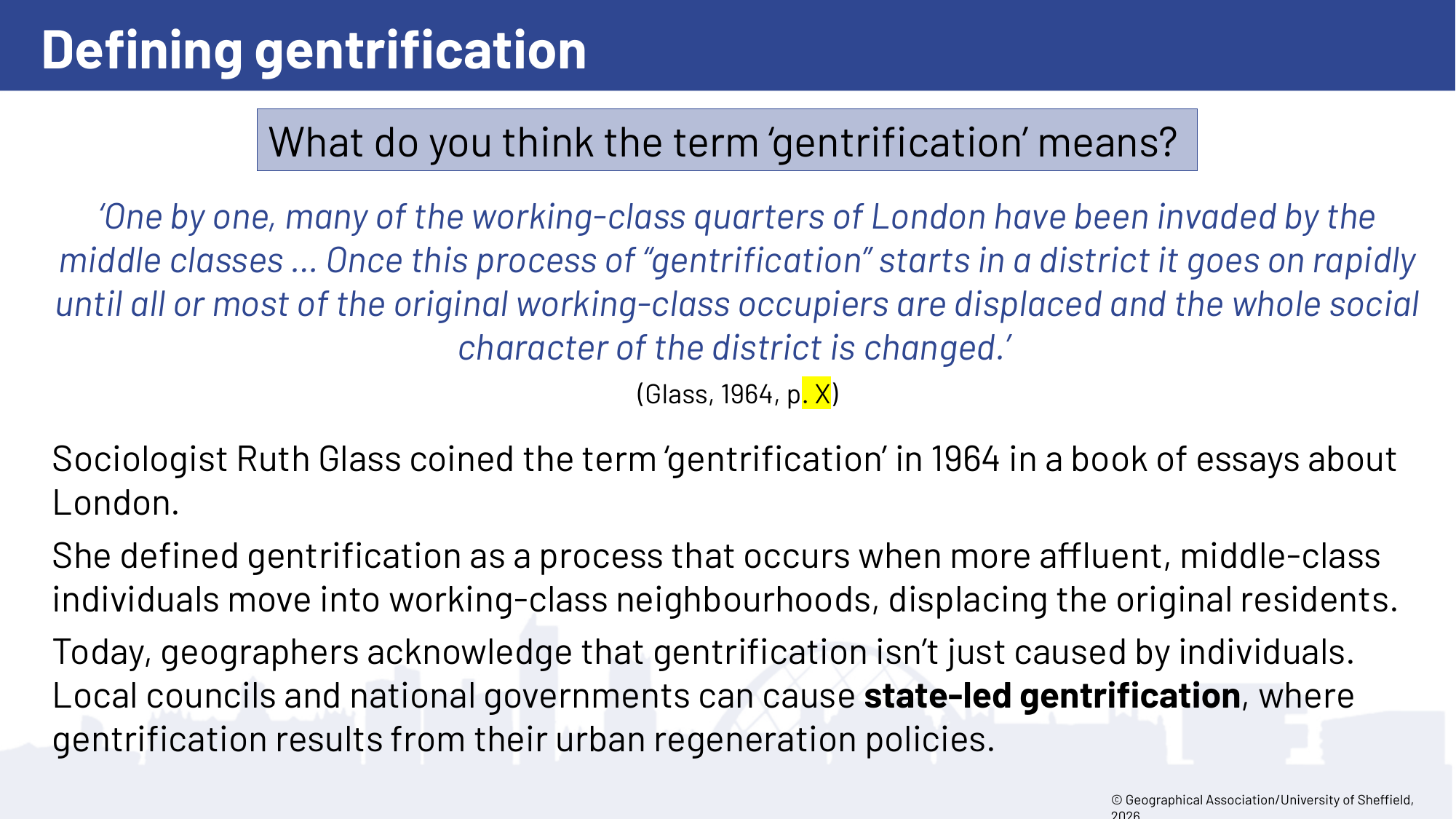

Defining gentrification
What do you think the term ‘gentrification’ means?
‘One by one, many of the working-class quarters of London have been invaded by the middle classes … Once this process of “gentrification” starts in a district it goes on rapidly until all or most of the original working-class occupiers are displaced and the whole social character of the district is changed.’
(Glass, 1964, p. X)
Sociologist Ruth Glass coined the term ‘gentrification’ in 1964 in a book of essays about London.
She defined gentrification as a process that occurs when more affluent, middle-class individuals move into working-class neighbourhoods, displacing the original residents.
Today, geographers acknowledge that gentrification isn’t just caused by individuals. Local councils and national governments can cause state-led gentrification, where gentrification results from their urban regeneration policies.